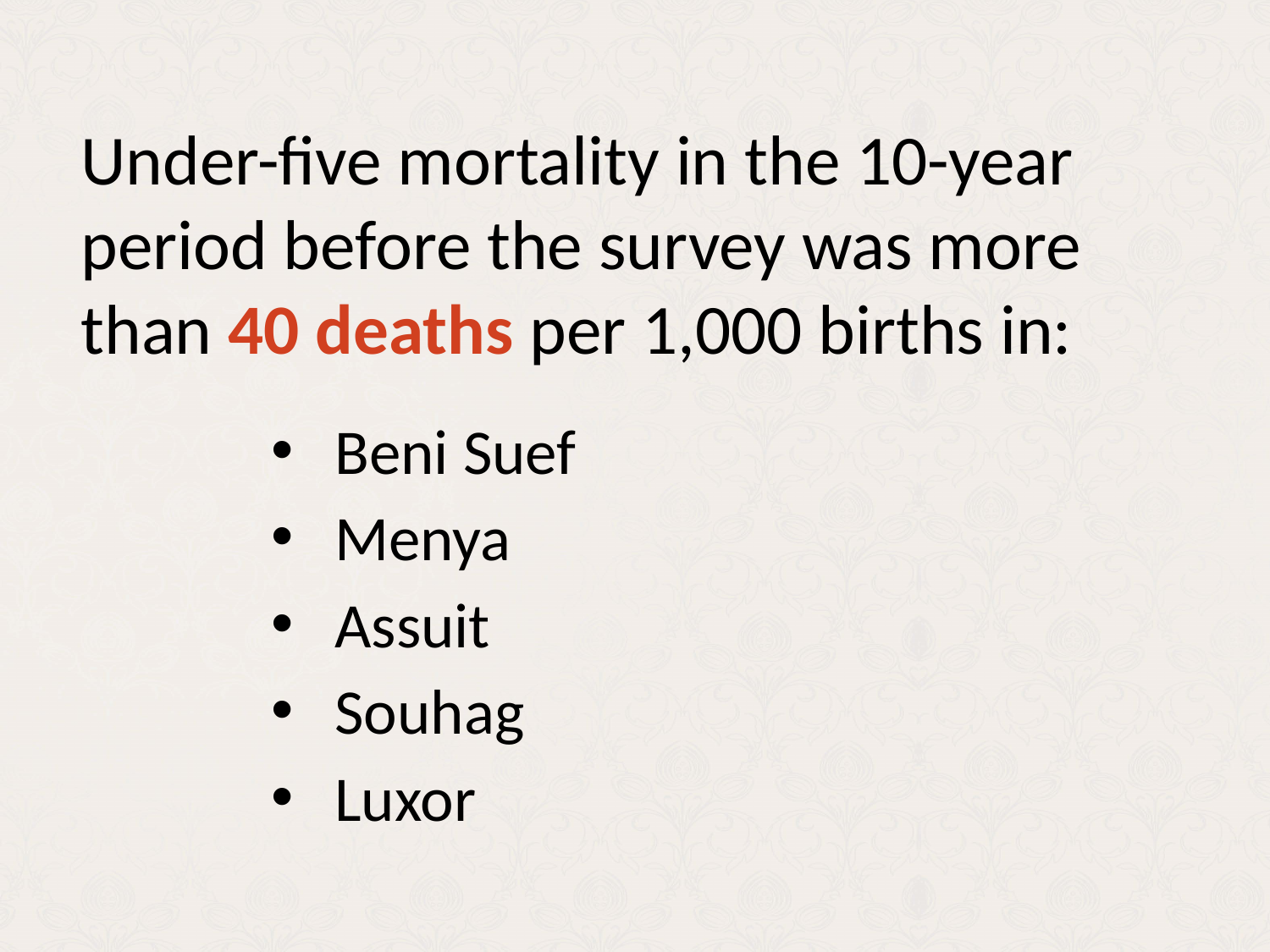

Under-five mortality in the 10-year period before the survey was more than 40 deaths per 1,000 births in:

Beni Suef
Menya
Assuit
Souhag
Luxor